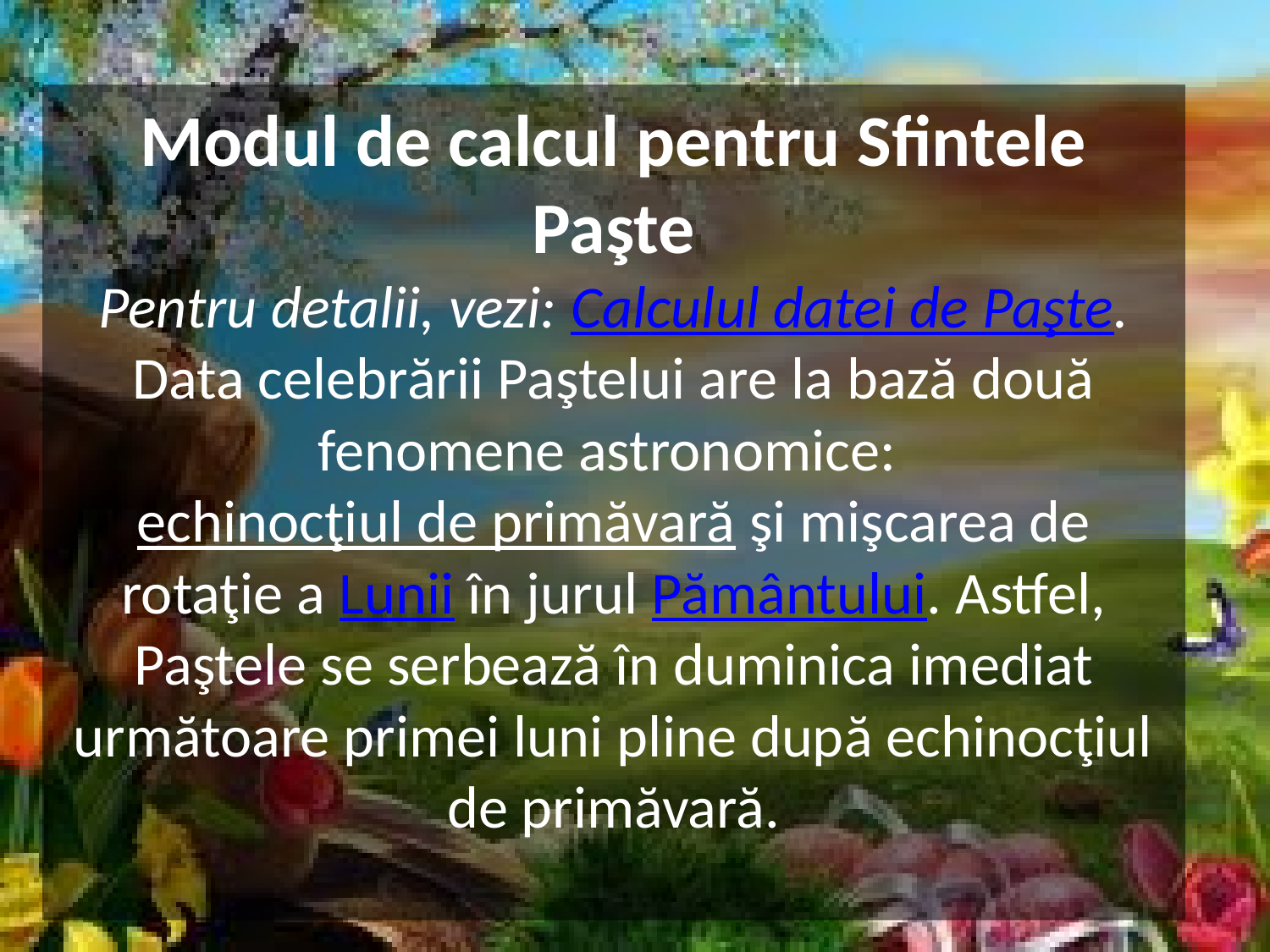

# Modul de calcul pentru Sfintele Paşte Pentru detalii, vezi: Calculul datei de Paşte. Data celebrării Paştelui are la bază două fenomene astronomice: echinocţiul de primăvară şi mişcarea de rotaţie a Lunii în jurul Pământului. Astfel, Paştele se serbează în duminica imediat următoare primei luni pline după echinocţiul de primăvară.